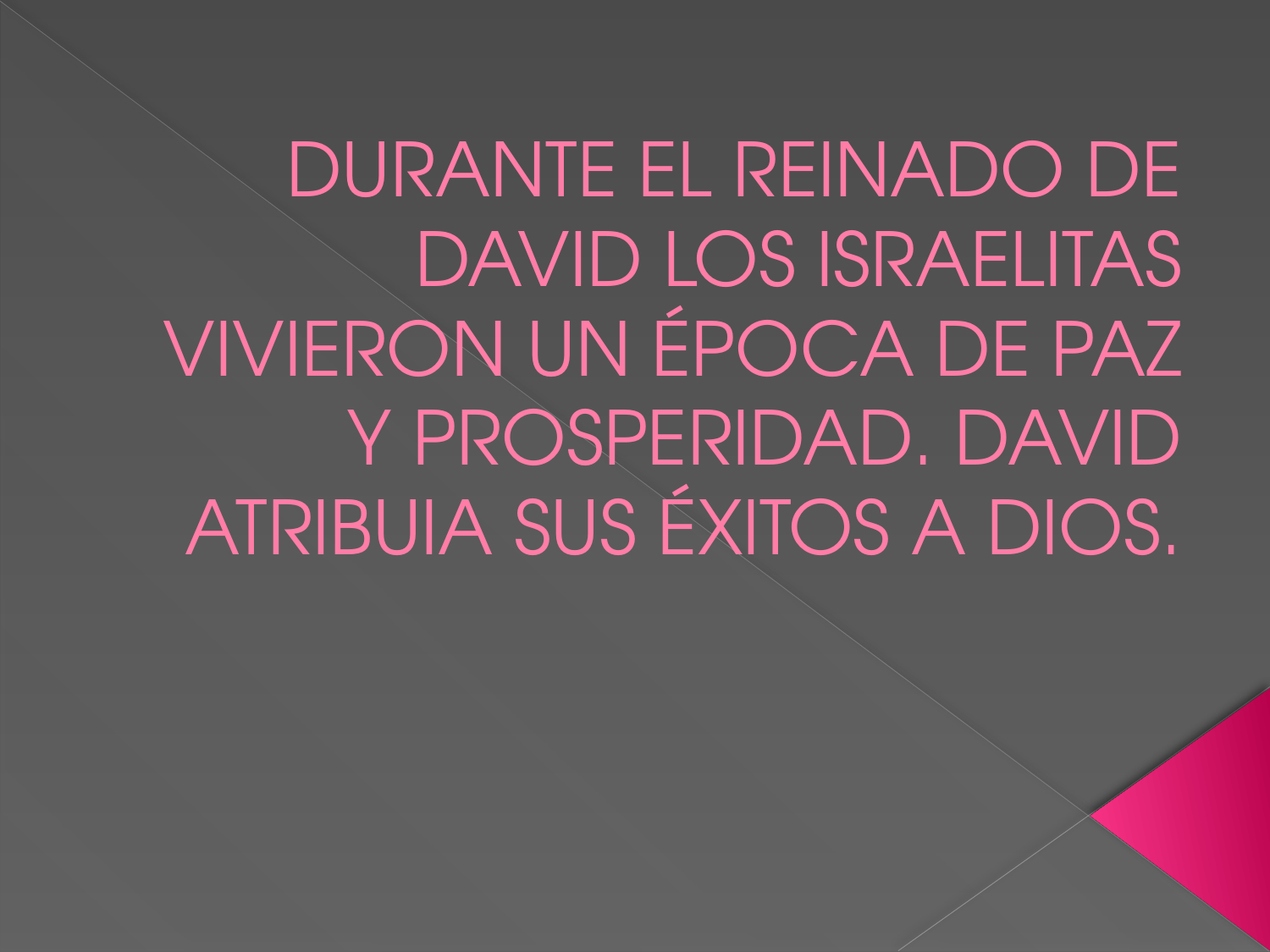

# DURANTE EL REINADO DE DAVID LOS ISRAELITAS VIVIERON UN ÉPOCA DE PAZ Y PROSPERIDAD. DAVID ATRIBUIA SUS ÉXITOS A DIOS.